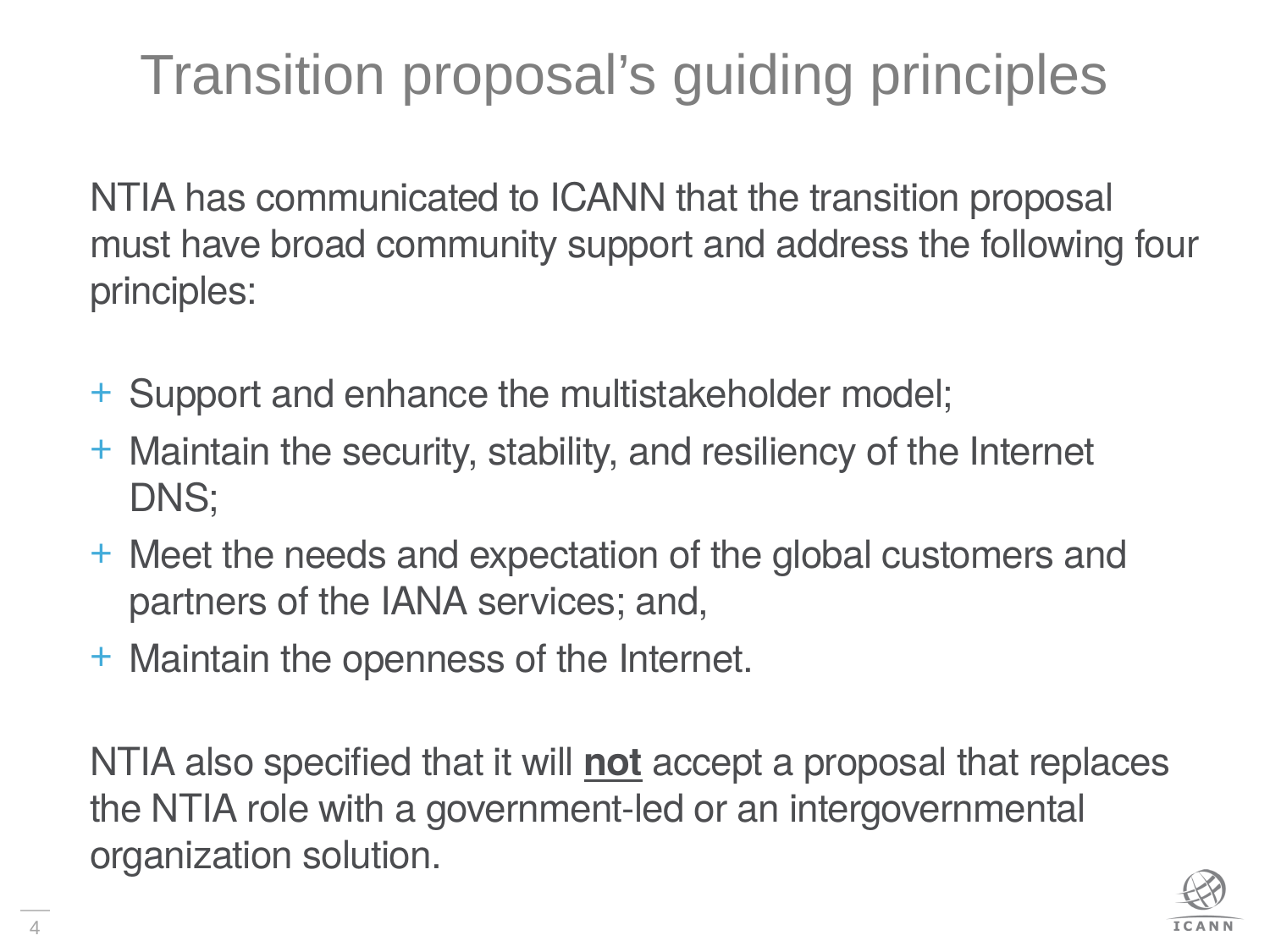

# Transition proposal’s guiding principles
NTIA has communicated to ICANN that the transition proposal must have broad community support and address the following four principles:
Support and enhance the multistakeholder model;
Maintain the security, stability, and resiliency of the Internet     DNS;
Meet the needs and expectation of the global customers and partners of the IANA services; and,
Maintain the openness of the Internet.
NTIA also specified that it will not accept a proposal that replaces the NTIA role with a government-led or an intergovernmental organization solution.